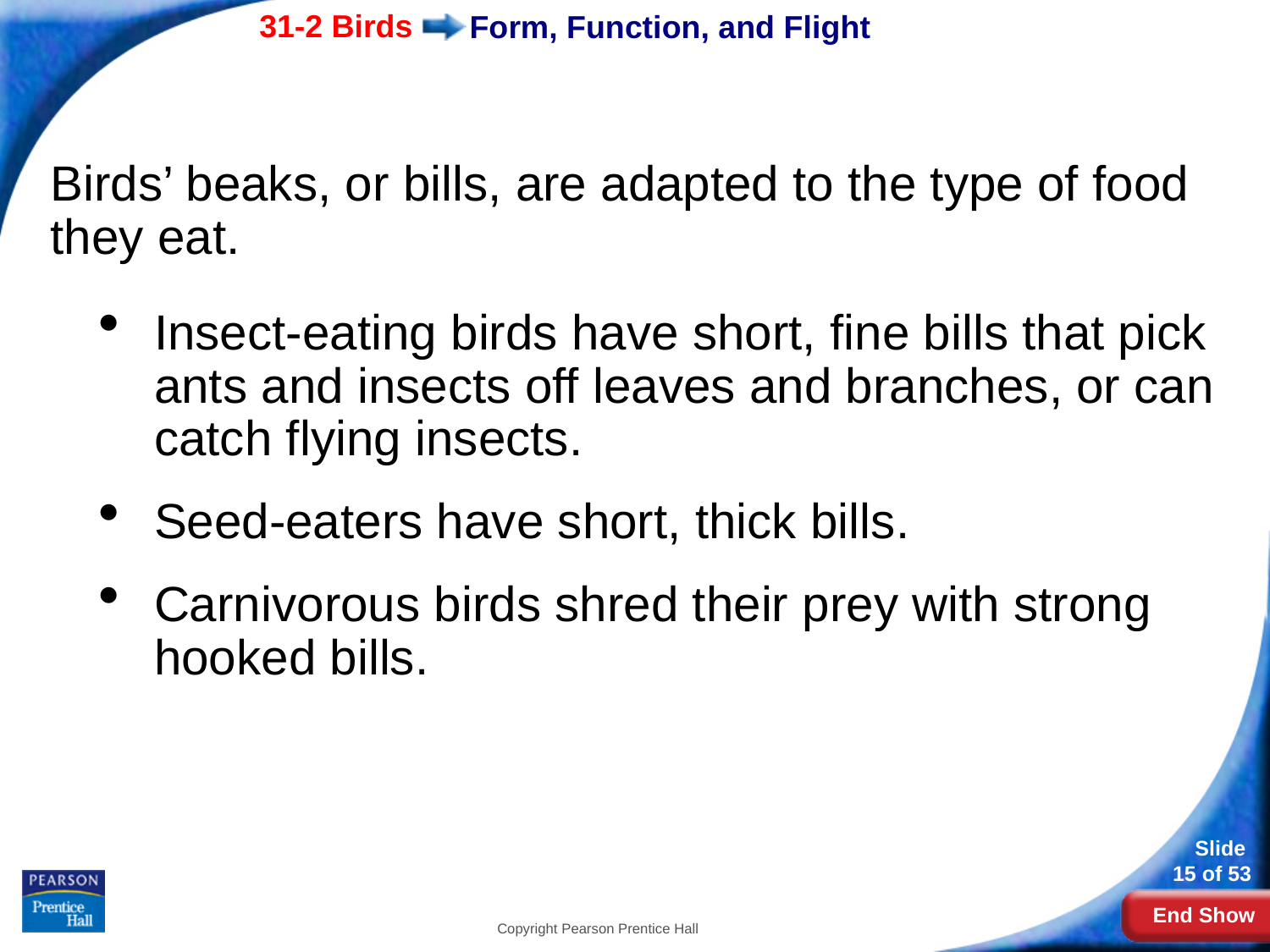

# Form, Function, and Flight
Birds’ beaks, or bills, are adapted to the type of food they eat.
Insect-eating birds have short, fine bills that pick ants and insects off leaves and branches, or can catch flying insects.
Seed-eaters have short, thick bills.
Carnivorous birds shred their prey with strong hooked bills.

Copyright Pearson Prentice Hall